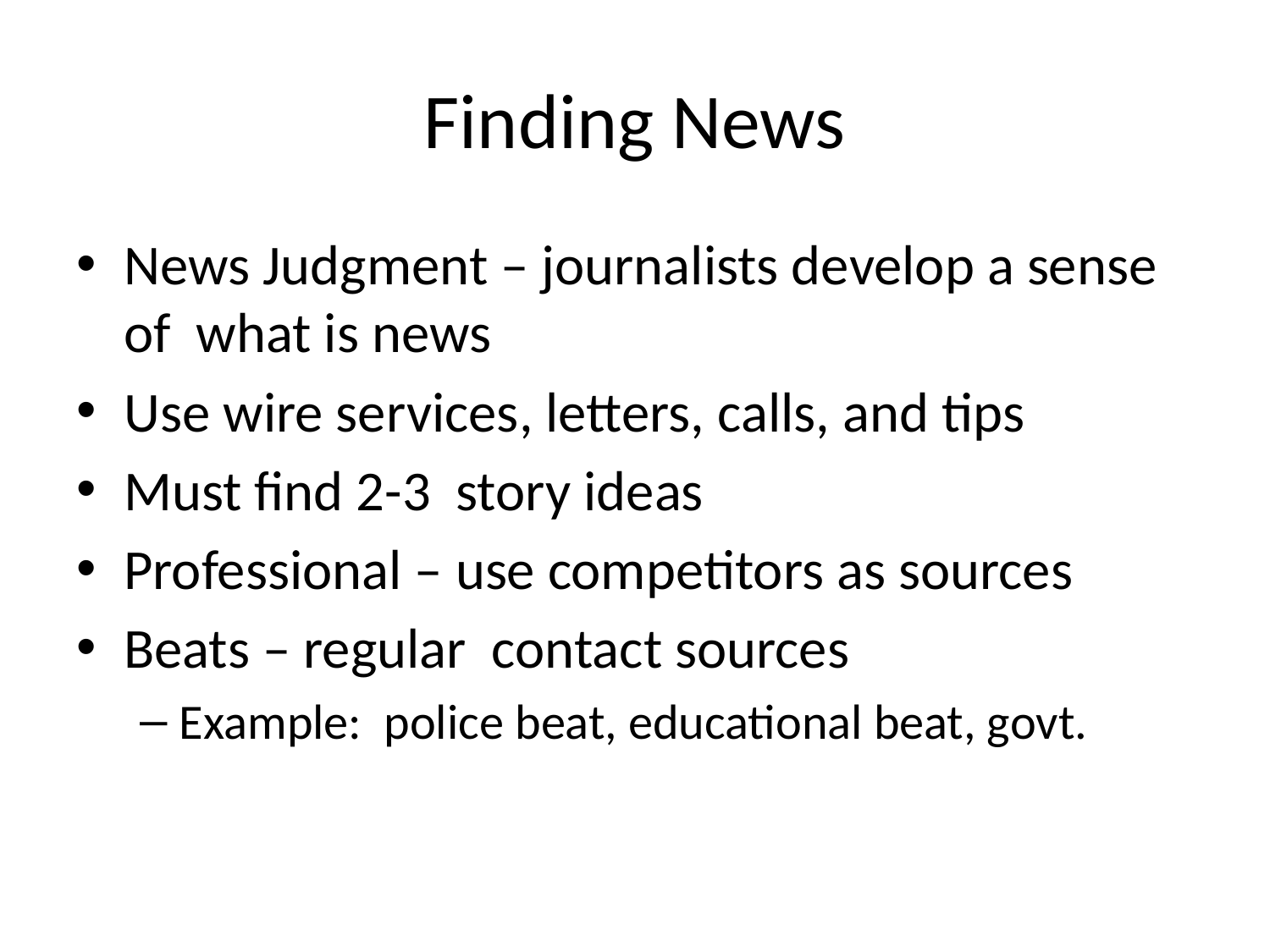

# Finding News
News Judgment – journalists develop a sense of  what is news
Use wire services, letters, calls, and tips
Must find 2-3  story ideas
Professional – use competitors as sources
Beats – regular  contact sources
Example:  police beat, educational beat, govt.